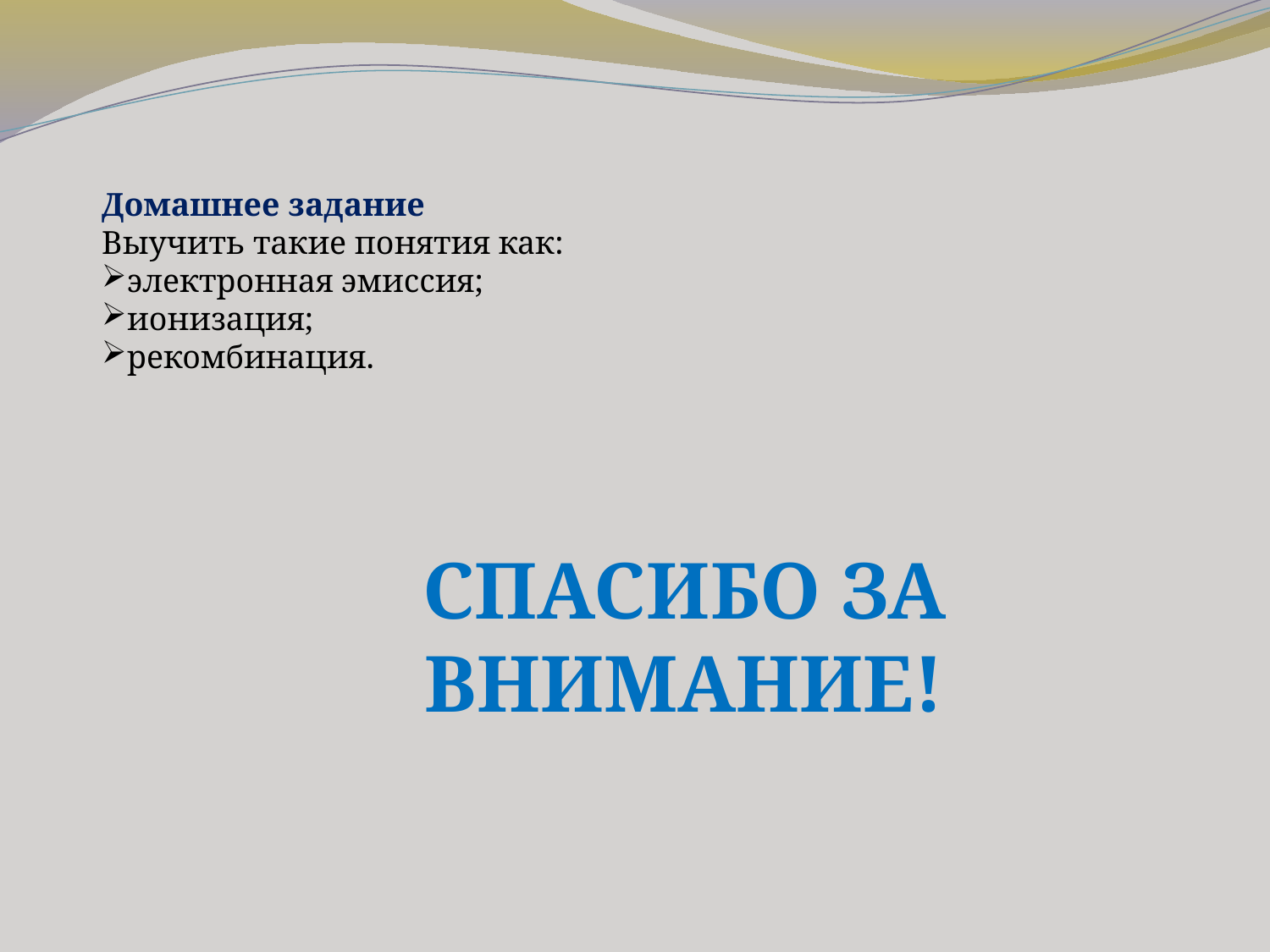

Домашнее задание
Выучить такие понятия как:
электронная эмиссия;
ионизация;
рекомбинация.
СПАСИБО ЗА ВНИМАНИЕ!